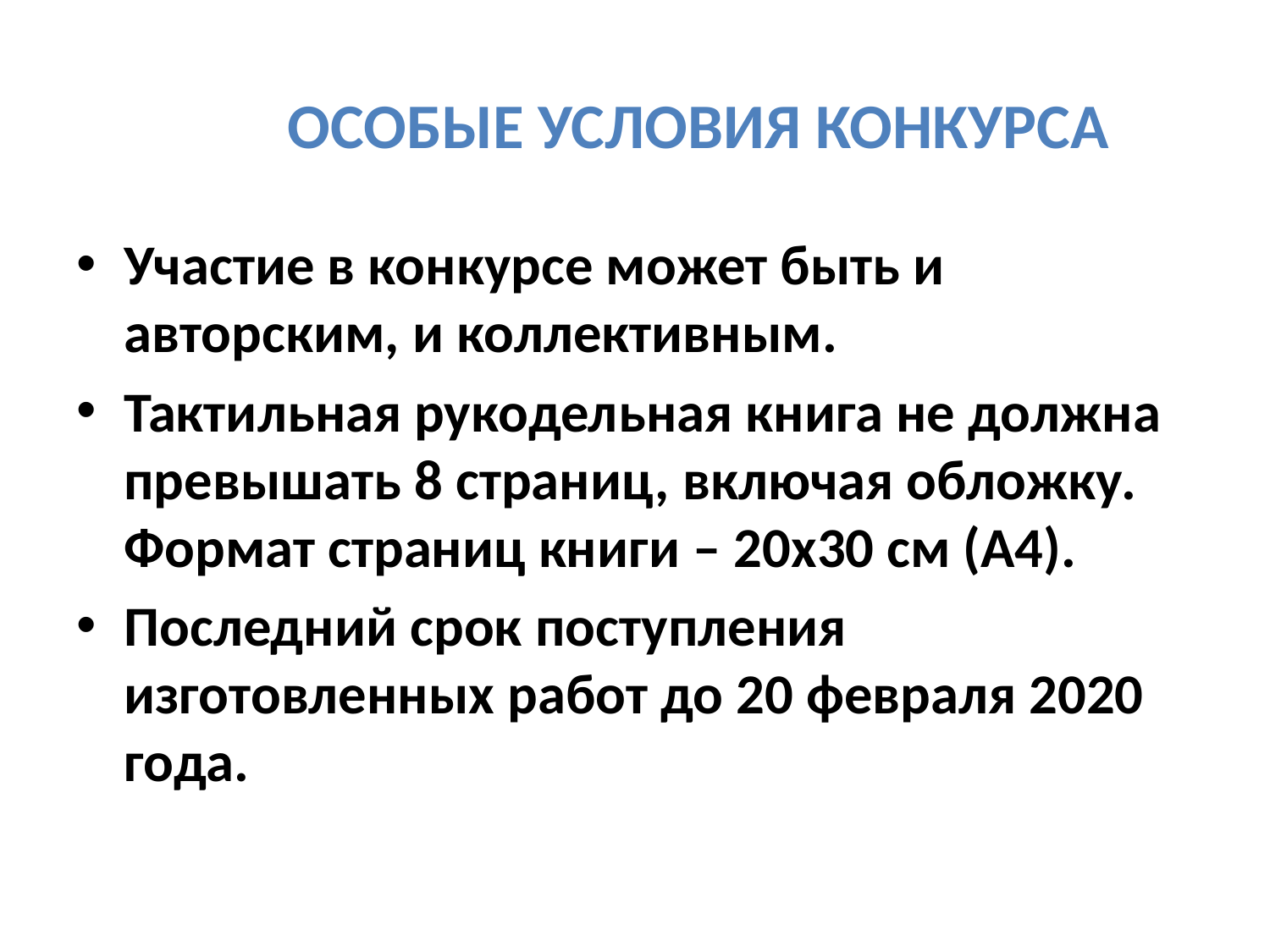

# ОСОБЫЕ УСЛОВИЯ КОНКУРСА
Участие в конкурсе может быть и авторским, и коллективным.
Тактильная рукодельная книга не должна превышать 8 страниц, включая обложку. Формат страниц книги – 20х30 см (А4).
Последний срок поступления изготовленных работ до 20 февраля 2020 года.